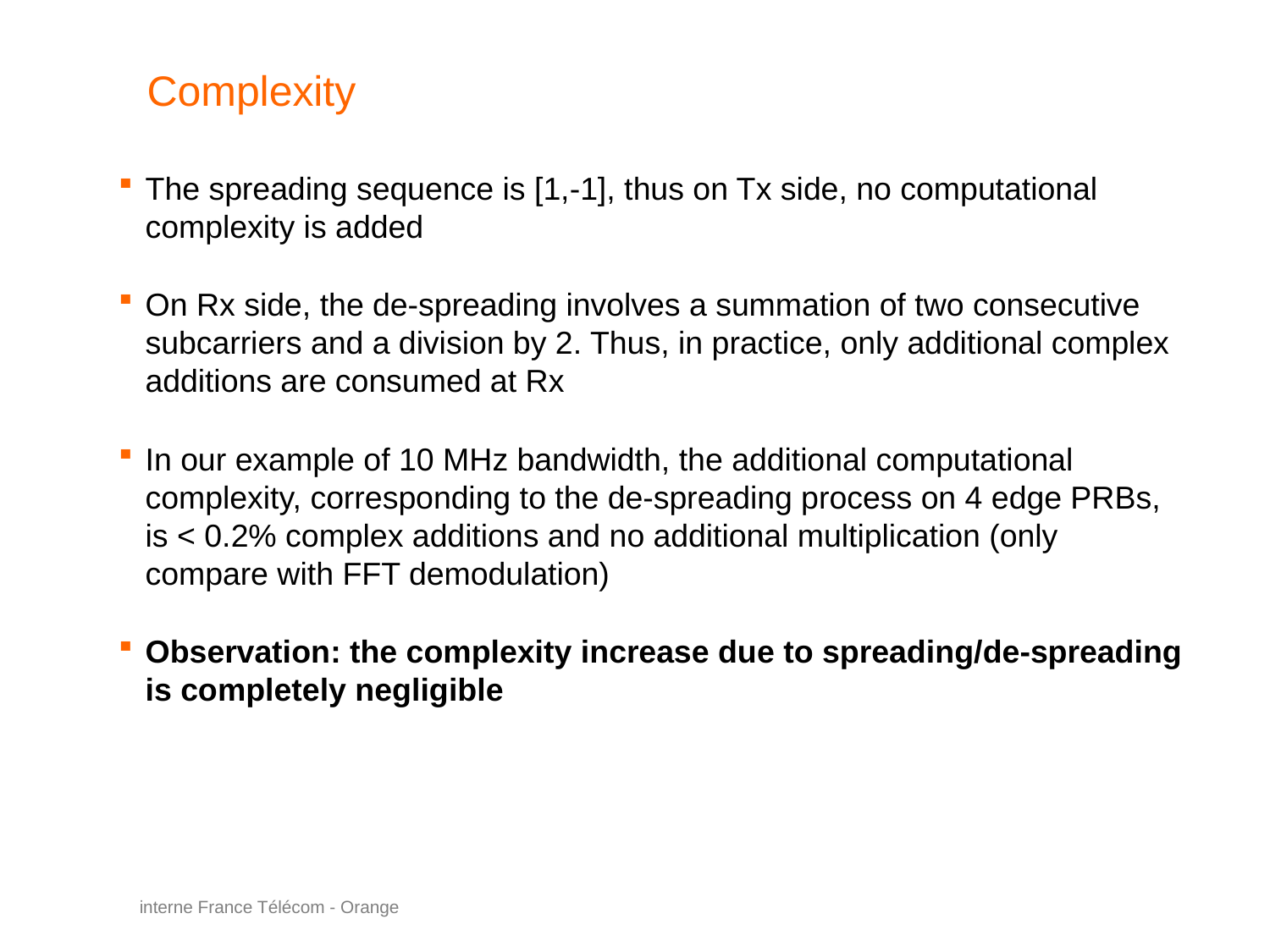

# Complexity
The spreading sequence is [1,-1], thus on Tx side, no computational complexity is added

On Rx side, the de-spreading involves a summation of two consecutive subcarriers and a division by 2. Thus, in practice, only additional complex additions are consumed at Rx

In our example of 10 MHz bandwidth, the additional computational complexity, corresponding to the de-spreading process on 4 edge PRBs, is < 0.2% complex additions and no additional multiplication (only compare with FFT demodulation)

Observation: the complexity increase due to spreading/de-spreading is completely negligible